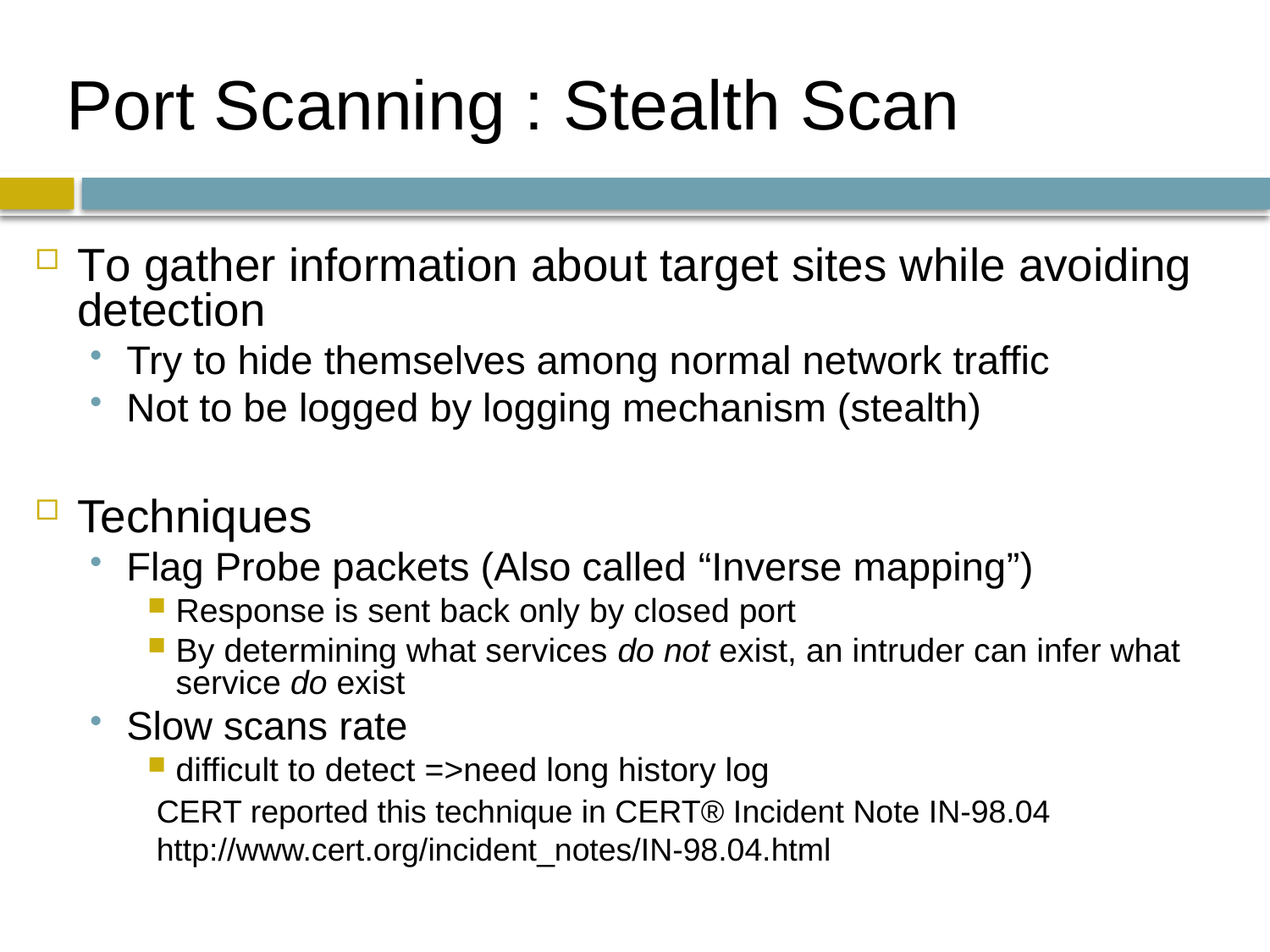

# Port Scanning : Stealth Scan
To gather information about target sites while avoiding detection
Try to hide themselves among normal network traffic
Not to be logged by logging mechanism (stealth)

Techniques
Flag Probe packets (Also called “Inverse mapping”)
Response is sent back only by closed port
By determining what services do not exist, an intruder can infer what service do exist
Slow scans rate
difficult to detect =>need long history log
CERT reported this technique in CERT® Incident Note IN-98.04
http://www.cert.org/incident_notes/IN-98.04.html